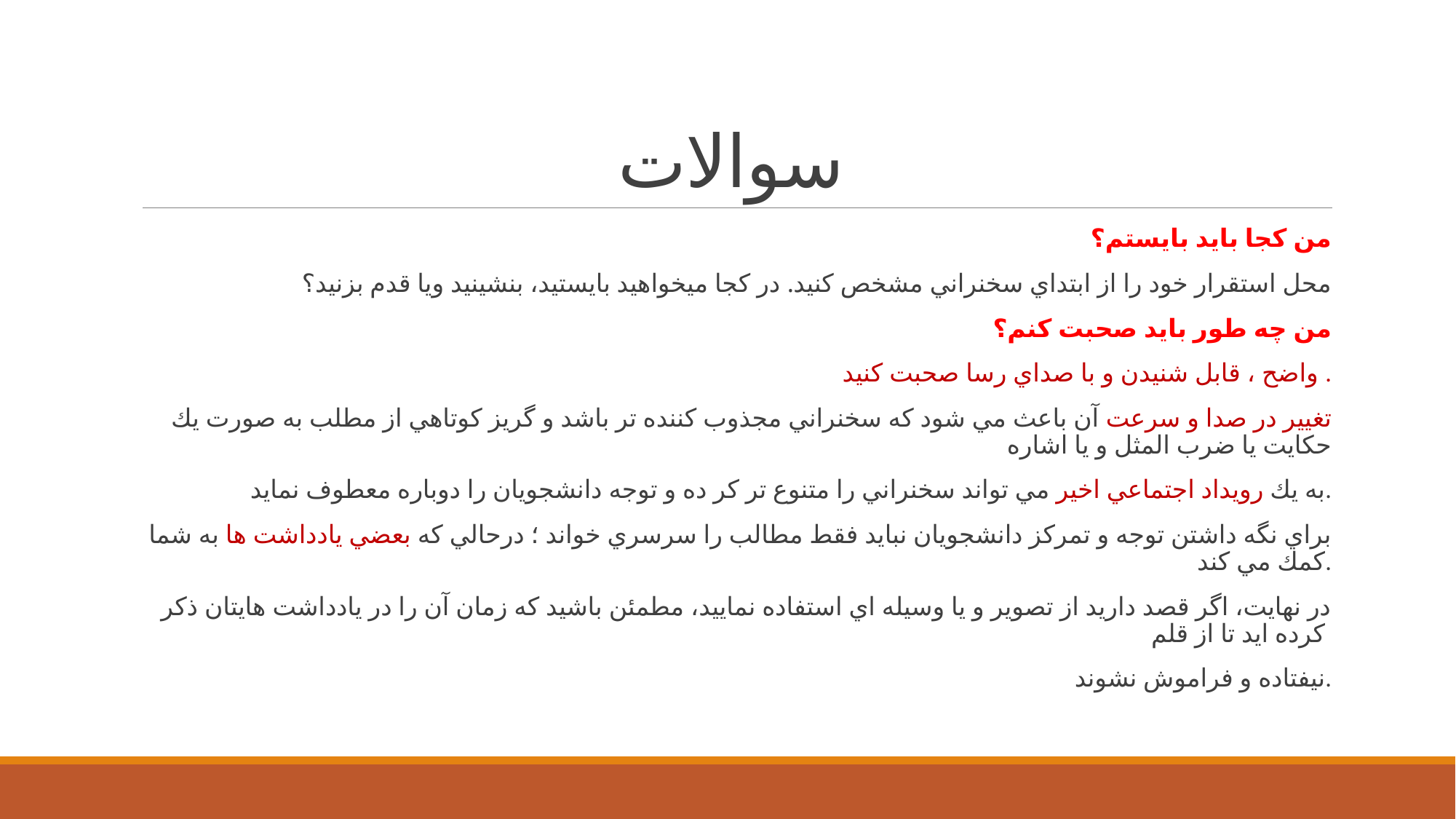

# سوالات
من كجا بايد بايستم؟
محل استقرار خود را از ابتداي سخنراني مشخص كنيد. در كجا ميخواهيد بايستيد، بنشينيد ويا قدم بزنيد؟
من چه طور بايد صحبت كنم؟
واضح ، قابل شنيدن و با صداي رسا صحبت كنيد .
 تغيير در صدا و سرعت آن باعث مي شود كه سخنراني مجذوب كننده تر باشد و گريز كوتاهي از مطلب به صورت يك حكايت يا ضرب المثل و يا اشاره
 به يك رويداد اجتماعي اخير مي تواند سخنراني را متنوع تر كر ده و توجه دانشجويان را دوباره معطوف نمايد.
براي نگه داشتن توجه و تمركز دانشجويان نبايد فقط مطالب را سرسري خواند ؛ درحالي كه بعضي يادداشت ها به شما كمك مي كند.
در نهايت، اگر قصد داريد از تصوير و يا وسيله اي استفاده نماييد، مطمئن باشيد كه زمان آن را در يادداشت هايتان ذكر كرده ايد تا از قلم
نيفتاده و فراموش نشوند.